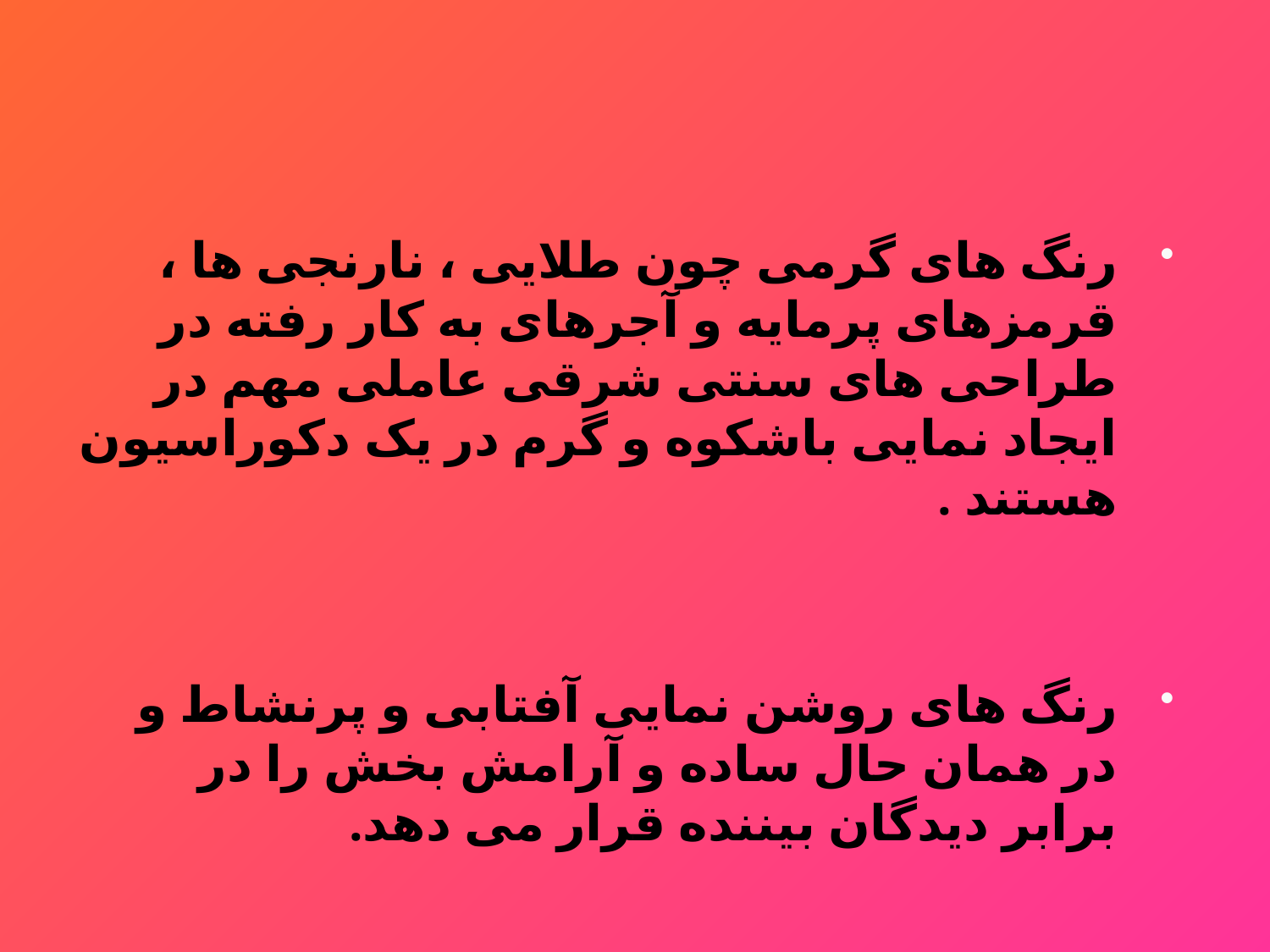

#
رنگ های گرمی چون طلایی ، نارنجی ها ، قرمزهای پرمایه و آجرهای به کار رفته در طراحی های سنتی شرقی عاملی مهم در ایجاد نمایی باشکوه و گرم در یک دکوراسیون هستند .

رنگ های روشن نمایی آفتابی و پرنشاط و در همان حال ساده و آرامش بخش را در برابر دیدگان بیننده قرار می دهد.